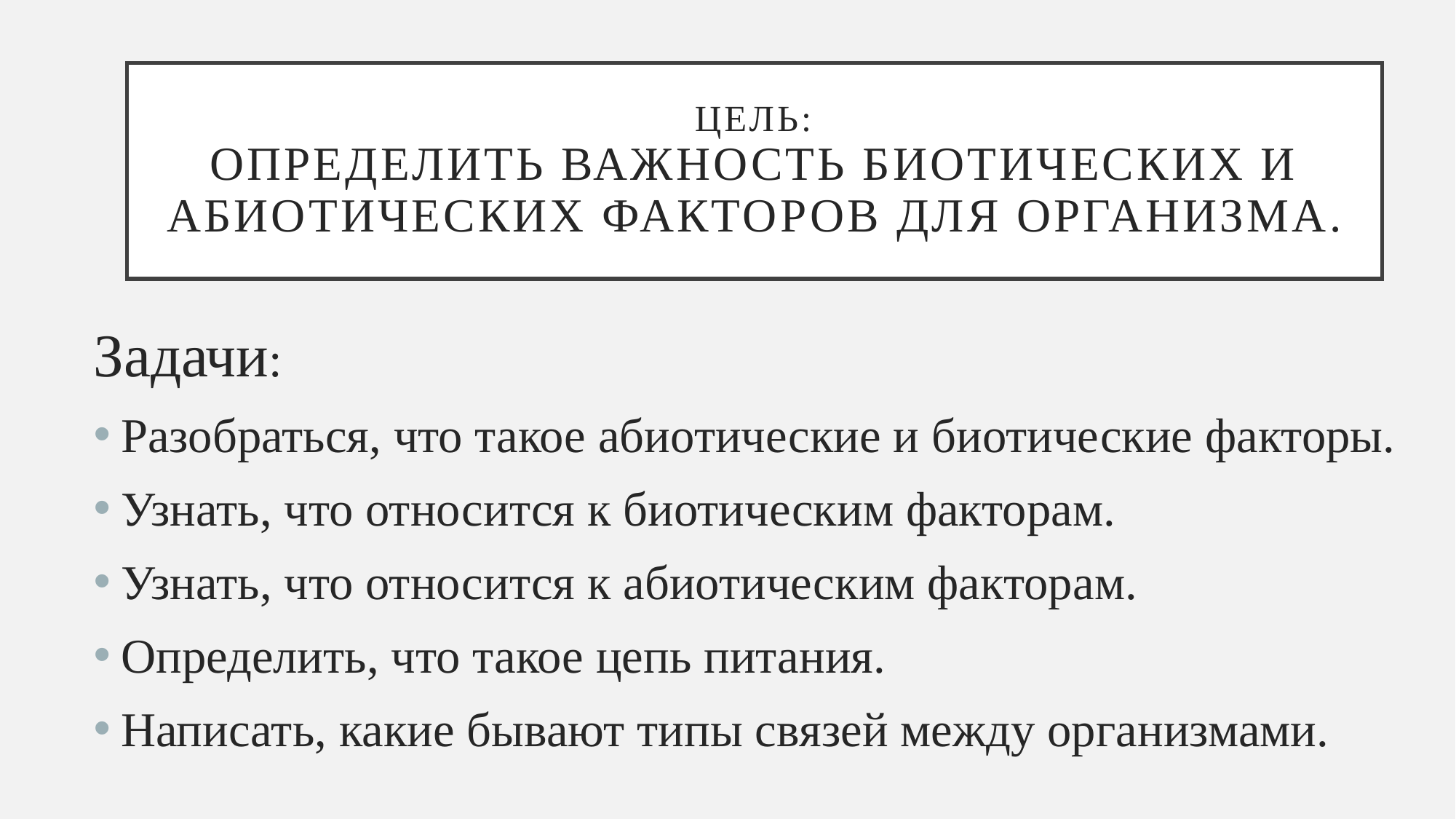

# Цель: Определить важность биотических и абиотических факторов для организма.
Задачи:
Разобраться, что такое абиотические и биотические факторы.
Узнать, что относится к биотическим факторам.
Узнать, что относится к абиотическим факторам.
Определить, что такое цепь питания.
Написать, какие бывают типы связей между организмами.